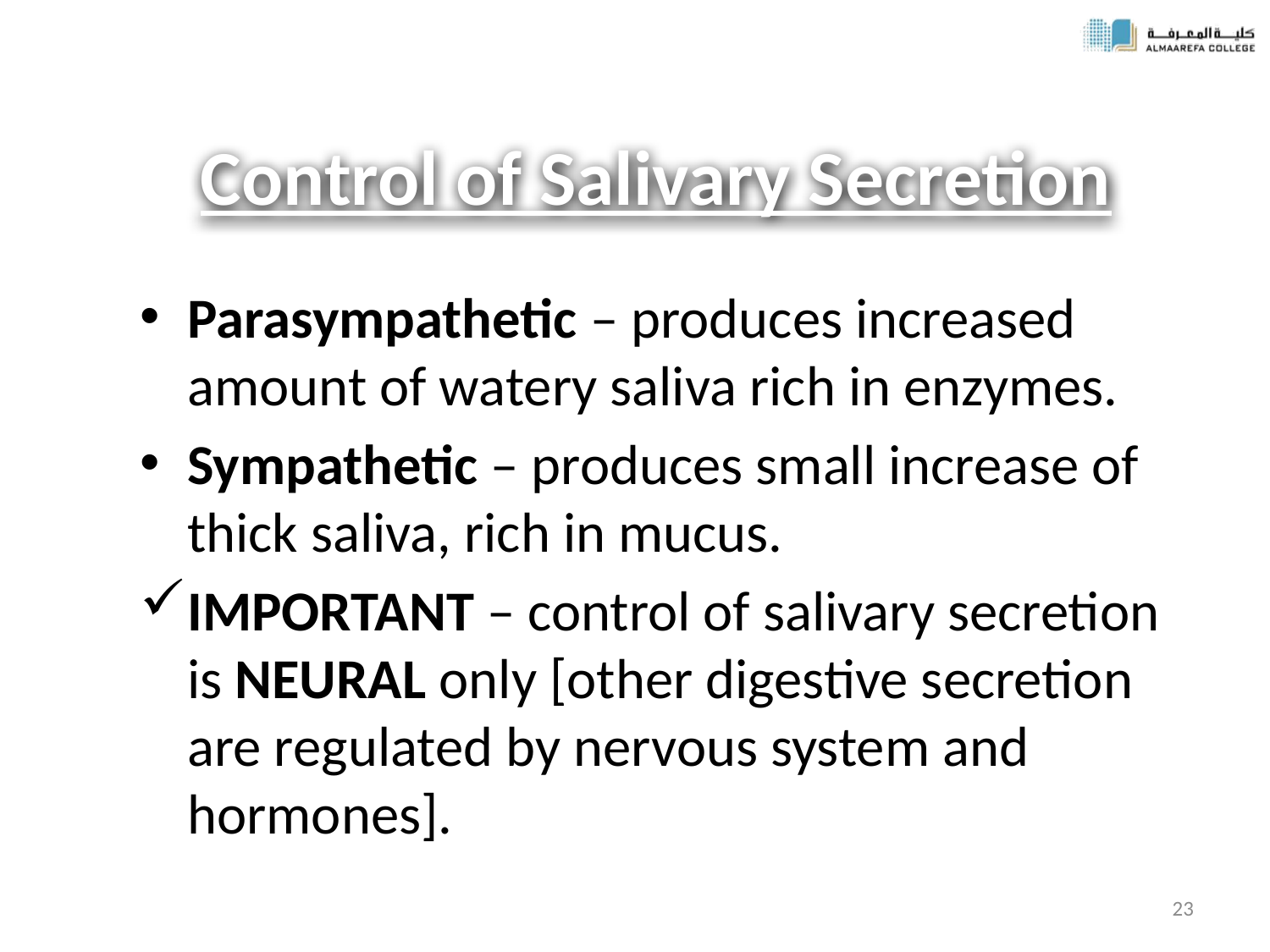

# Control of Salivary Secretion
Parasympathetic – produces increased amount of watery saliva rich in enzymes.
Sympathetic – produces small increase of thick saliva, rich in mucus.
IMPORTANT – control of salivary secretion is NEURAL only [other digestive secretion are regulated by nervous system and hormones].

23